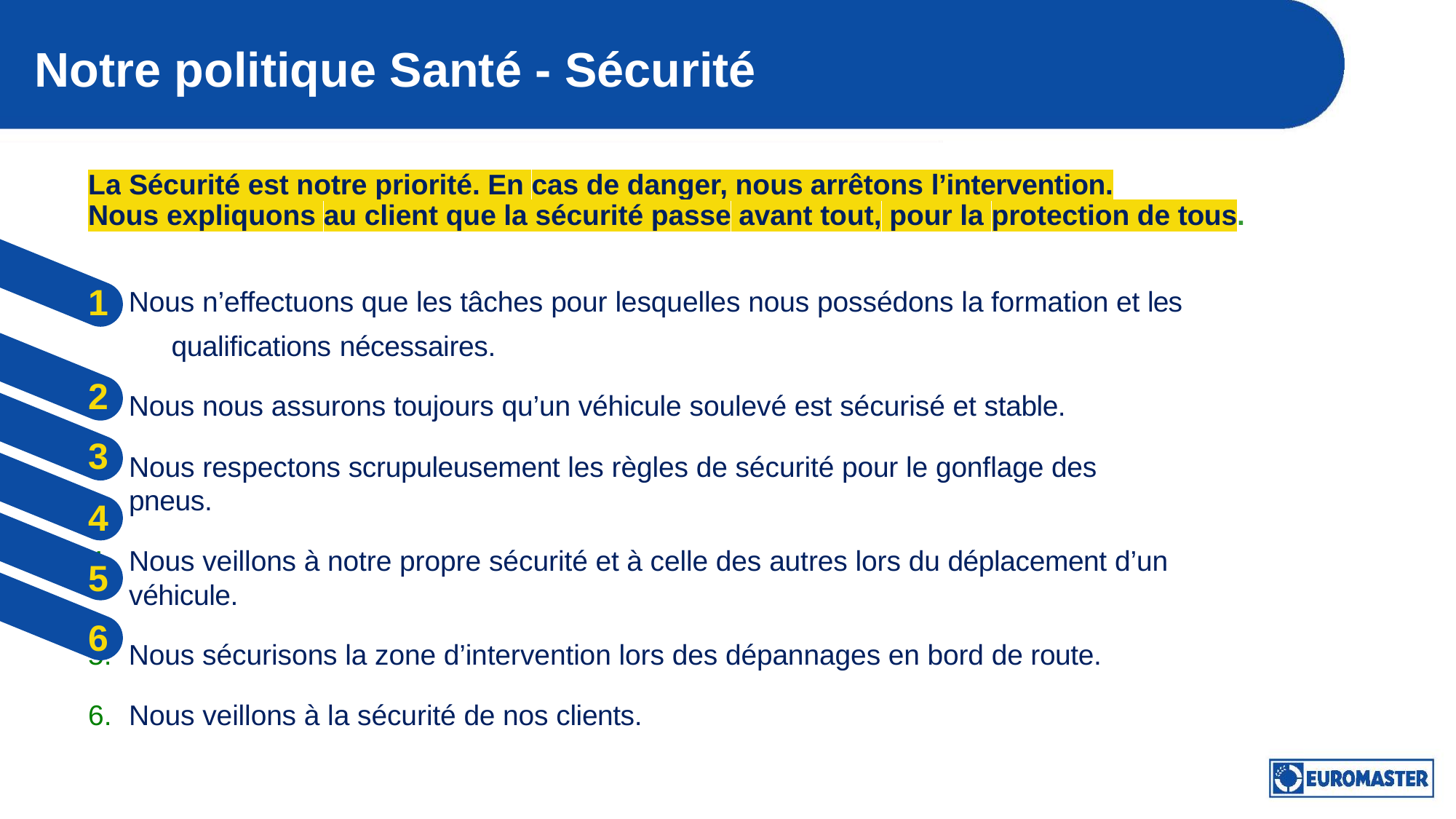

# Notre politique Santé - Sécurité
La Sécurité est notre priorité. En cas de danger, nous arrêtons l’intervention.
Nous expliquons au client que la sécurité passe avant tout, pour la protection de tous.

Nous n’effectuons que les tâches pour lesquelles nous possédons la formation et les 	qualifications nécessaires.
Nous nous assurons toujours qu’un véhicule soulevé est sécurisé et stable.
Nous respectons scrupuleusement les règles de sécurité pour le gonflage des pneus.
Nous veillons à notre propre sécurité et à celle des autres lors du déplacement d’un véhicule.
Nous sécurisons la zone d’intervention lors des dépannages en bord de route.
Nous veillons à la sécurité de nos clients.

1

2

3

4

5

6